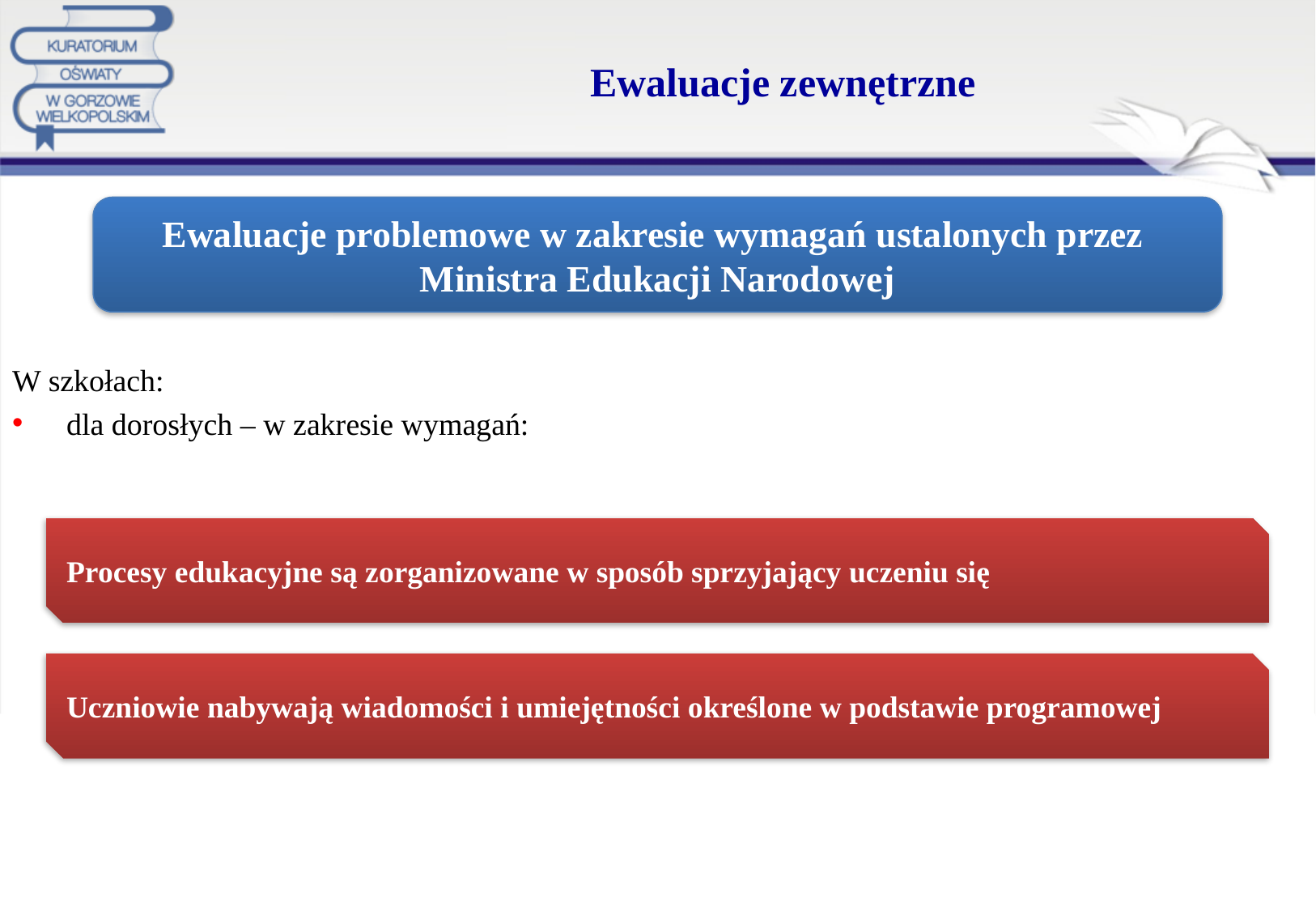

# Ewaluacje zewnętrzne

W szkołach:
dla dorosłych – w zakresie wymagań:

Ewaluacje problemowe w zakresie wymagań ustalonych przez
Ministra Edukacji Narodowej
Procesy edukacyjne są zorganizowane w sposób sprzyjający uczeniu się
Uczniowie nabywają wiadomości i umiejętności określone w podstawie programowej

145